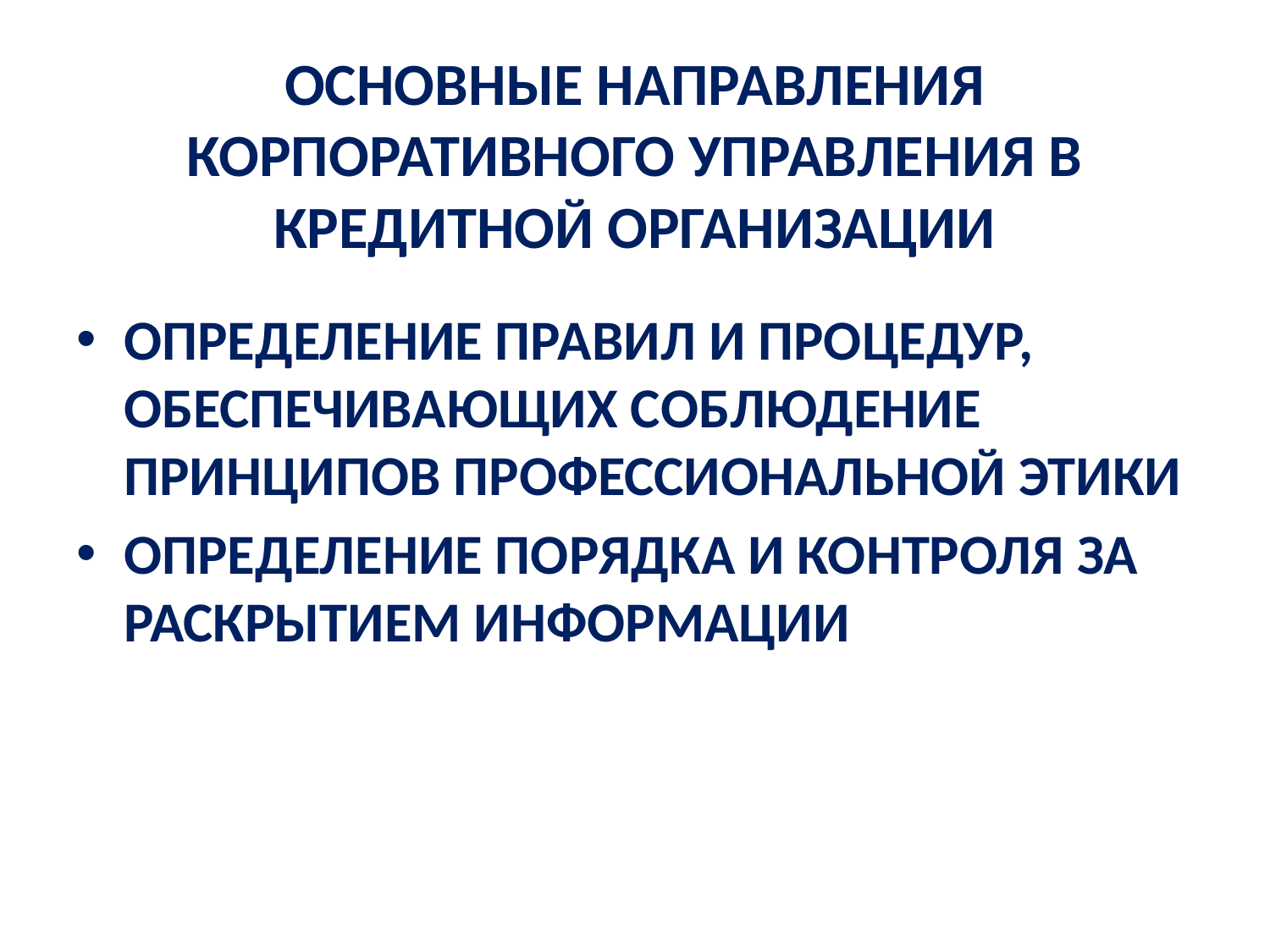

# ОСНОВНЫЕ НАПРАВЛЕНИЯ КОРПОРАТИВНОГО УПРАВЛЕНИЯ В КРЕДИТНОЙ ОРГАНИЗАЦИИ
ОПРЕДЕЛЕНИЕ ПРАВИЛ И ПРОЦЕДУР, ОБЕСПЕЧИВАЮЩИХ СОБЛЮДЕНИЕ ПРИНЦИПОВ ПРОФЕССИОНАЛЬНОЙ ЭТИКИ
ОПРЕДЕЛЕНИЕ ПОРЯДКА И КОНТРОЛЯ ЗА РАСКРЫТИЕМ ИНФОРМАЦИИ